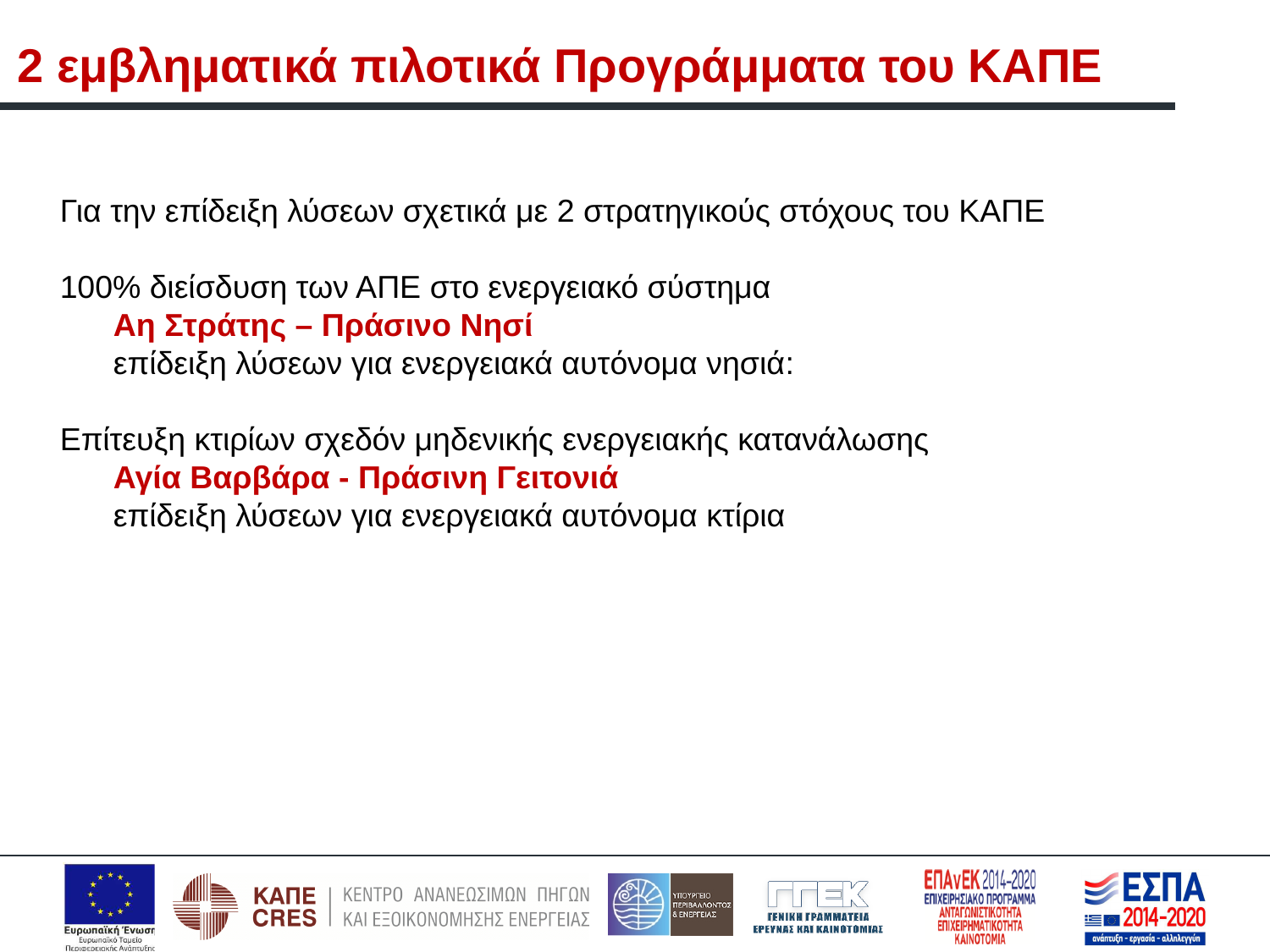

2 εμβληματικά πιλοτικά Προγράμματα του ΚΑΠΕ

Για την επίδειξη λύσεων σχετικά με 2 στρατηγικούς στόχους του ΚΑΠΕ

100% διείσδυση των ΑΠΕ στο ενεργειακό σύστημα
      Αη Στράτης – Πράσινο Νησί
      επίδειξη λύσεων για ενεργειακά αυτόνομα νησιά:

Επίτευξη κτιρίων σχεδόν μηδενικής ενεργειακής κατανάλωσης
      Αγία Βαρβάρα - Πράσινη Γειτονιά
      επίδειξη λύσεων για ενεργειακά αυτόνομα κτίρια